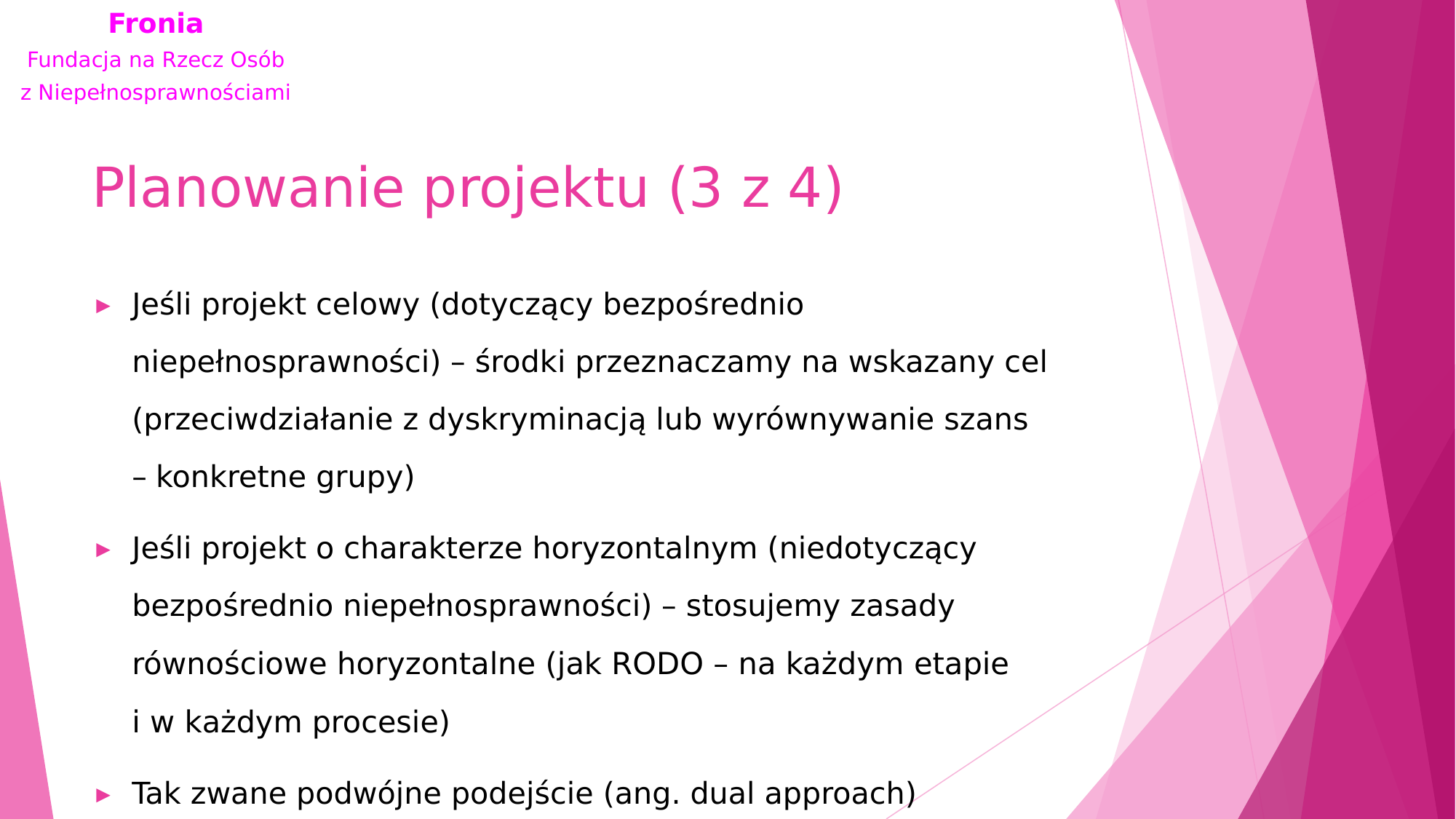

# Planowanie projektu (3 z 4)
Jeśli projekt celowy (dotyczący bezpośrednio niepełnosprawności) – środki przeznaczamy na wskazany cel (przeciwdziałanie z dyskryminacją lub wyrównywanie szans
– konkretne grupy)
Jeśli projekt o charakterze horyzontalnym (niedotyczący bezpośrednio niepełnosprawności) – stosujemy zasady równościowe horyzontalne (jak RODO – na każdym etapie i w każdym procesie)
Tak zwane podwójne podejście (ang. dual approach)